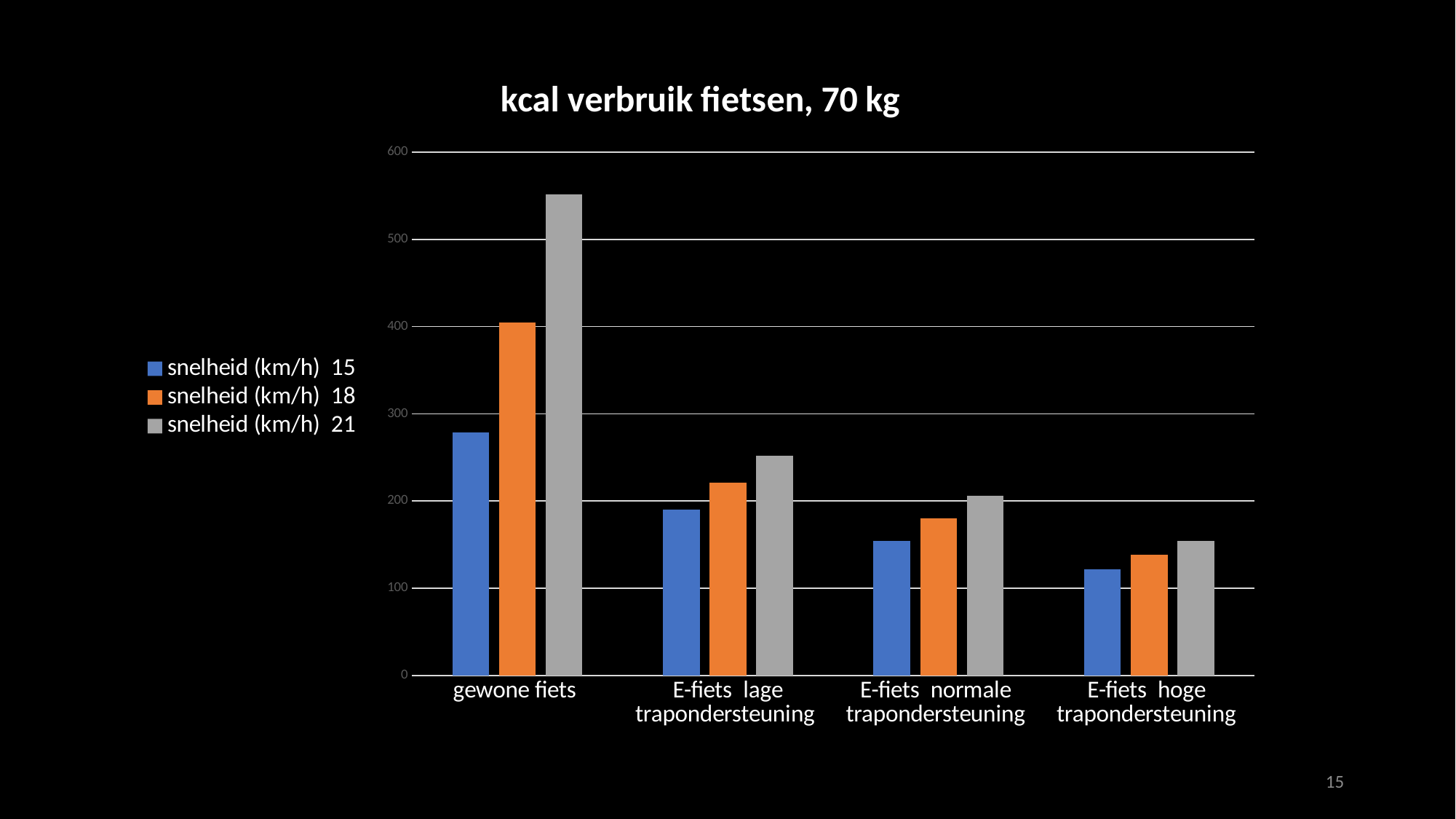

### Chart: kcal verbruik fietsen, 70 kg

| Category | snelheid (km/h)  | snelheid (km/h)  | snelheid (km/h)  |
|---|---|---|---|
| gewone fiets  | 279.0 | 405.0 | 552.0 |
| E-fiets  lage trapondersteuning  | 190.0 | 221.0 | 252.0 |
| E-fiets  normale  trapondersteuning  | 154.0 | 180.0 | 206.0 |
| E-fiets  hoge  trapondersteuning  | 122.0 | 138.0 | 154.0 |
15